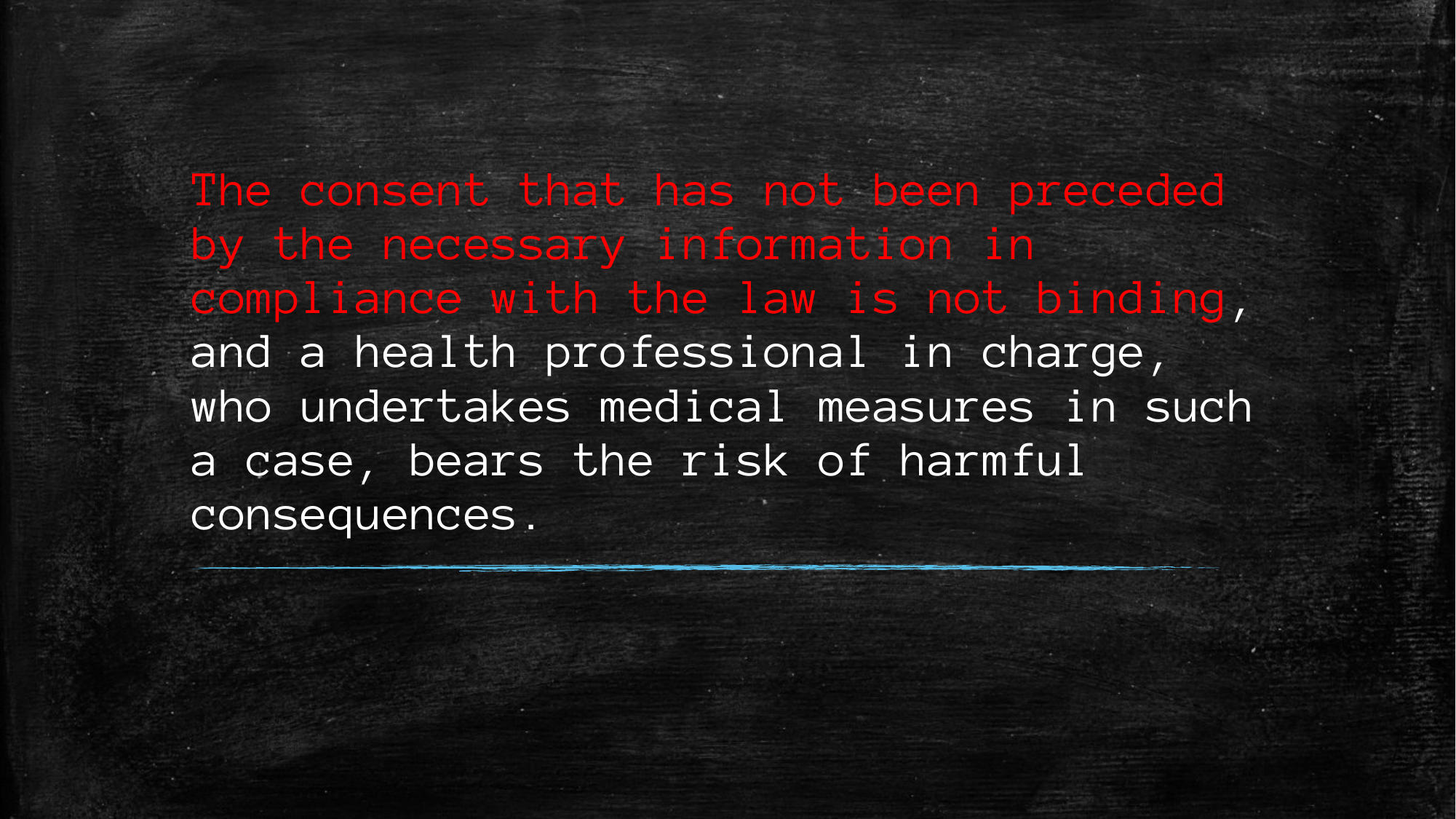

# The consent that has not been preceded by the necessary information in compliance with the law is not binding, and a health professional in charge, who undertakes medical measures in such a case, bears the risk of harmful consequences.